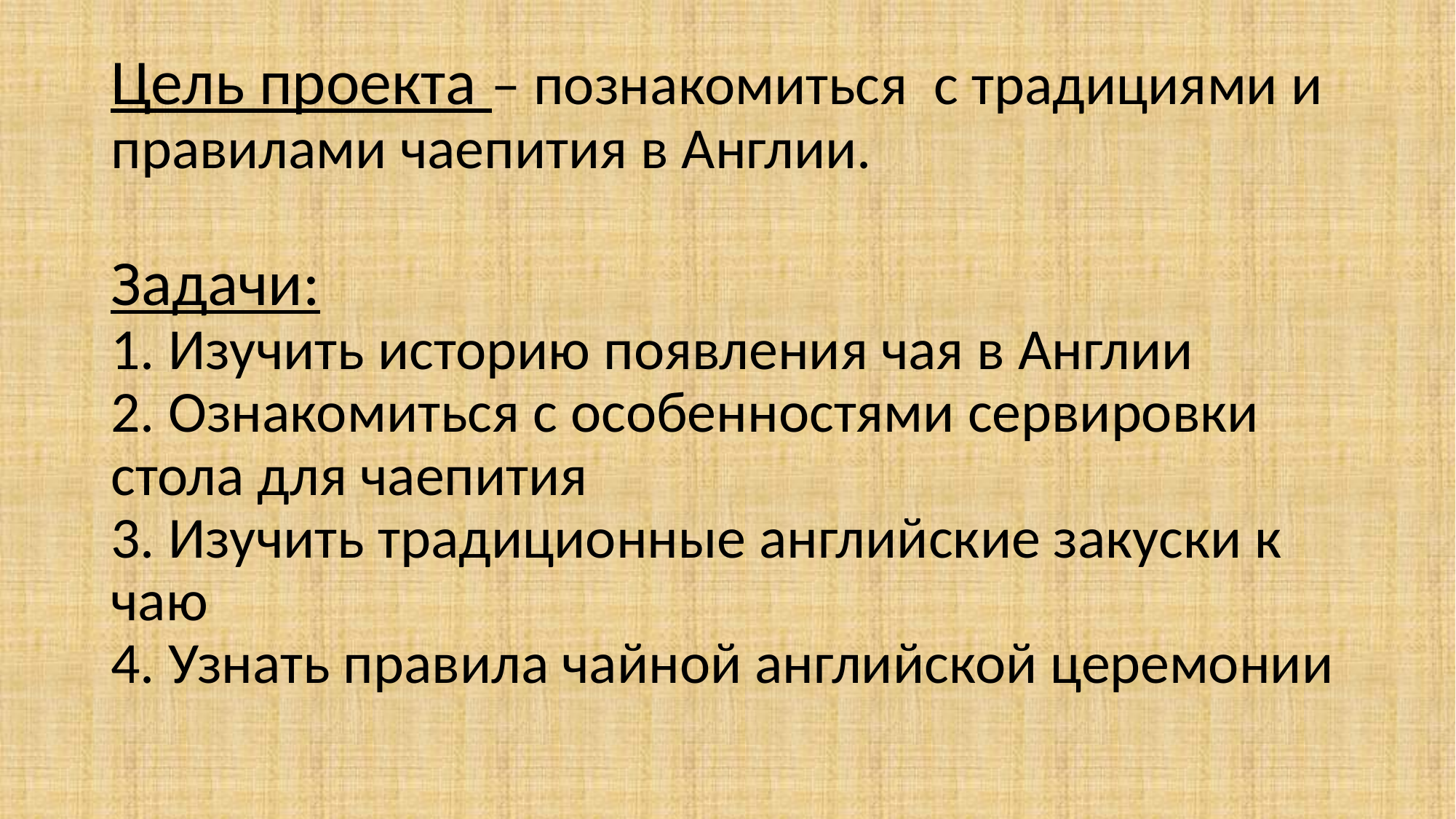

# Цель проекта – познакомиться  с традициями и правилами чаепития в Англии. Задачи: 1. Изучить историю появления чая в Англии 2. Ознакомиться с особенностями сервировки стола для чаепития 3. Изучить традиционные английские закуски к чаю 4. Узнать правила чайной английской церемонии